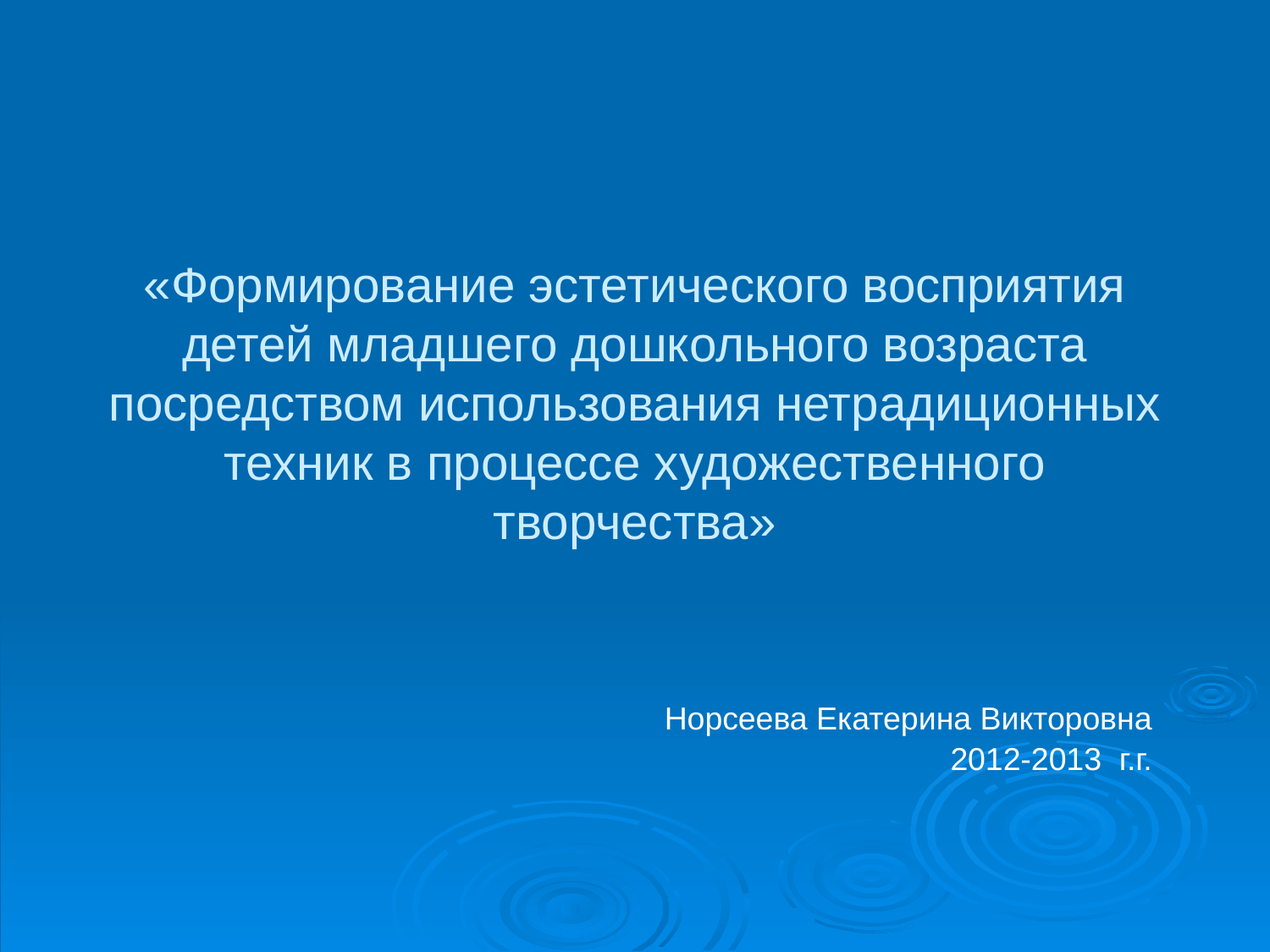

# «Формирование эстетического восприятия детей младшего дошкольного возраста посредством использования нетрадиционных техник в процессе художественного творчества»
Норсеева Екатерина Викторовна
2012-2013  г.г.